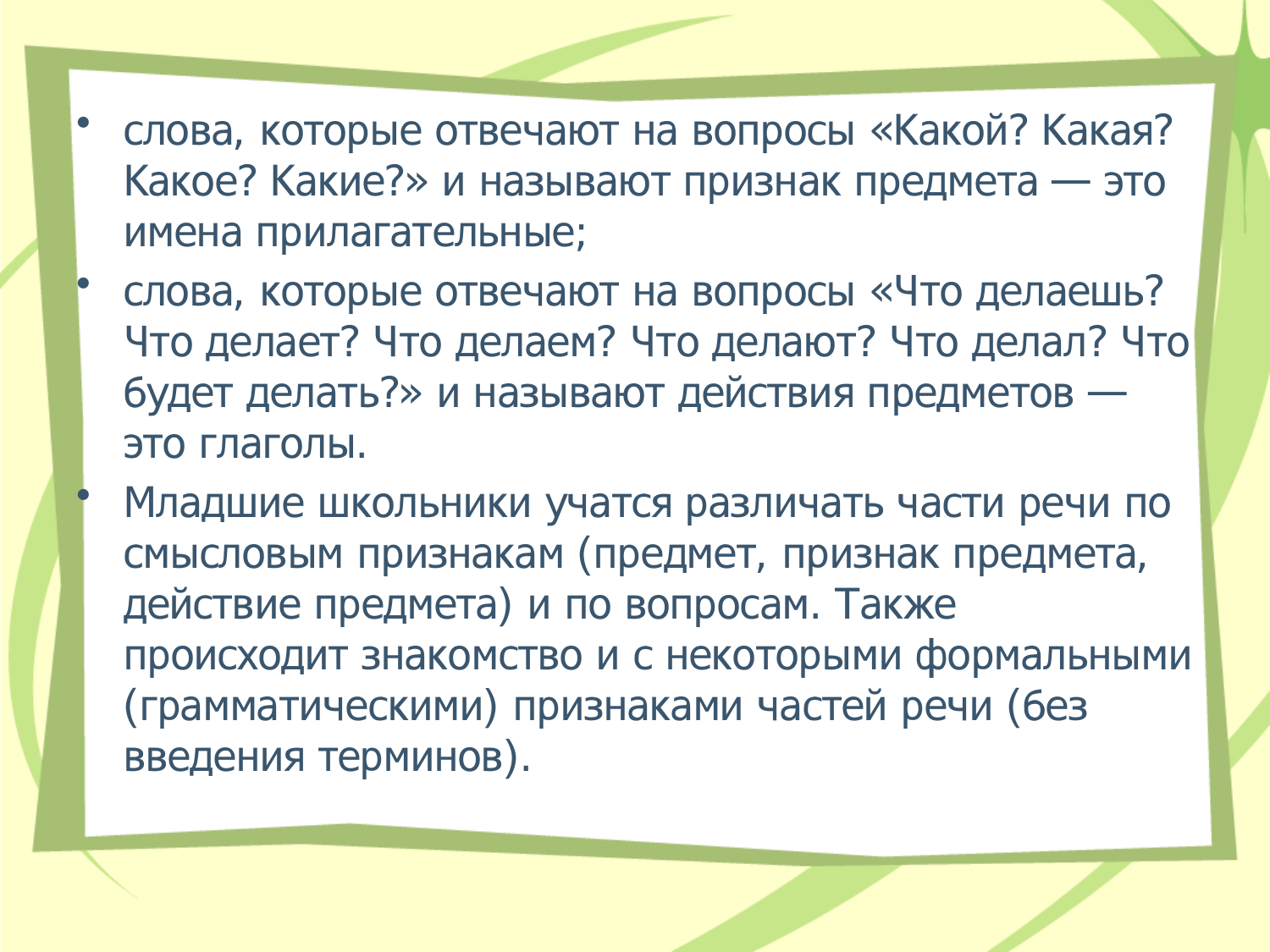

слова, которые отвечают на вопросы «Какой? Какая? Какое? Какие?» и называют признак предмета — это имена прилагательные;
слова, которые отвечают на вопросы «Что делаешь? Что делает? Что делаем? Что делают? Что делал? Что будет делать?» и называют действия предметов — это глаголы.
Младшие школьники учатся различать части речи по смысловым признакам (предмет, признак предмета, действие предмета) и по вопросам. Также происходит знакомство и с некоторыми формальными (грамматическими) признаками частей речи (без введения терминов).